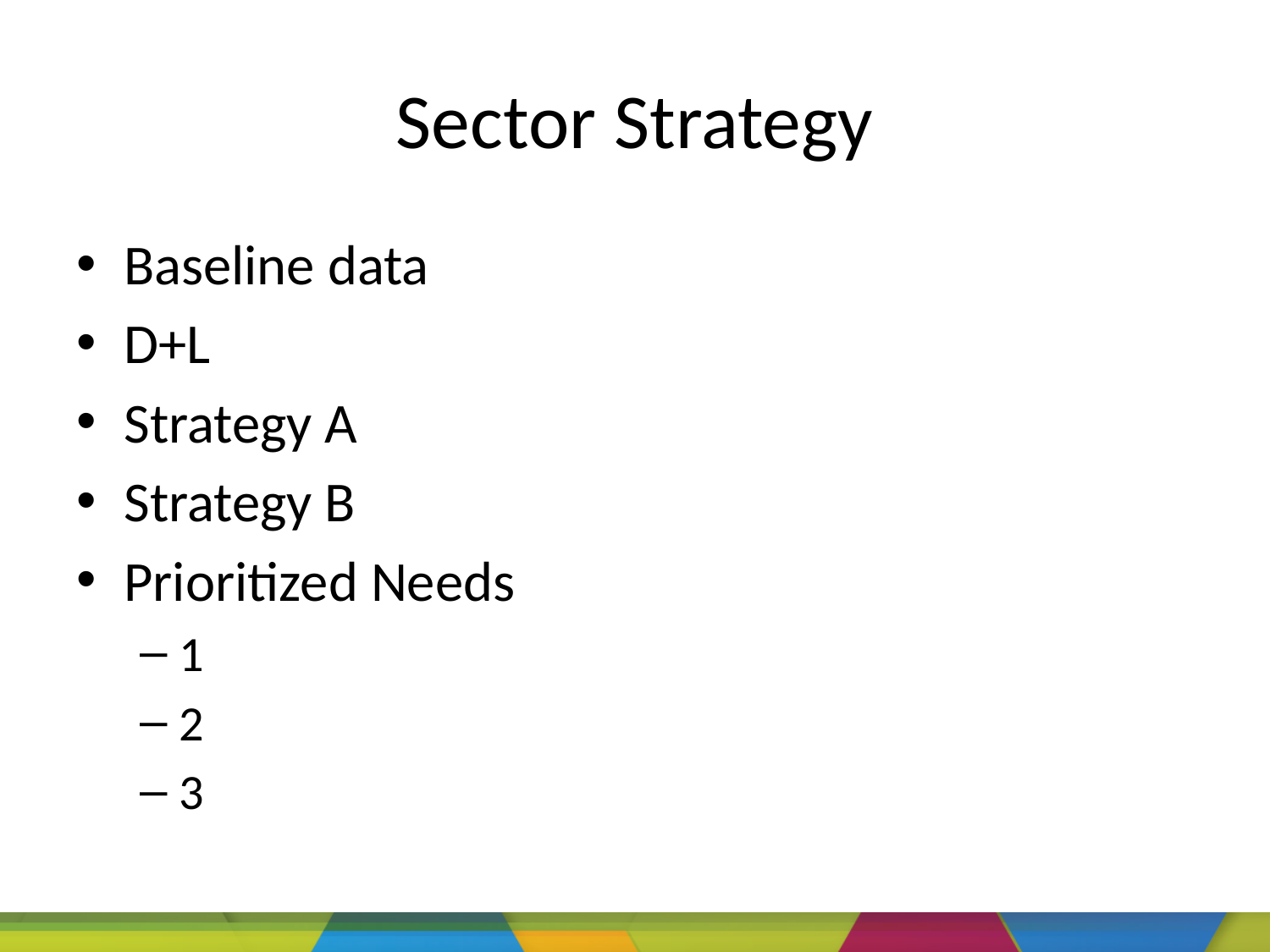

# Sector Strategy
Baseline data
D+L
Strategy A
Strategy B
Prioritized Needs
1
2
3